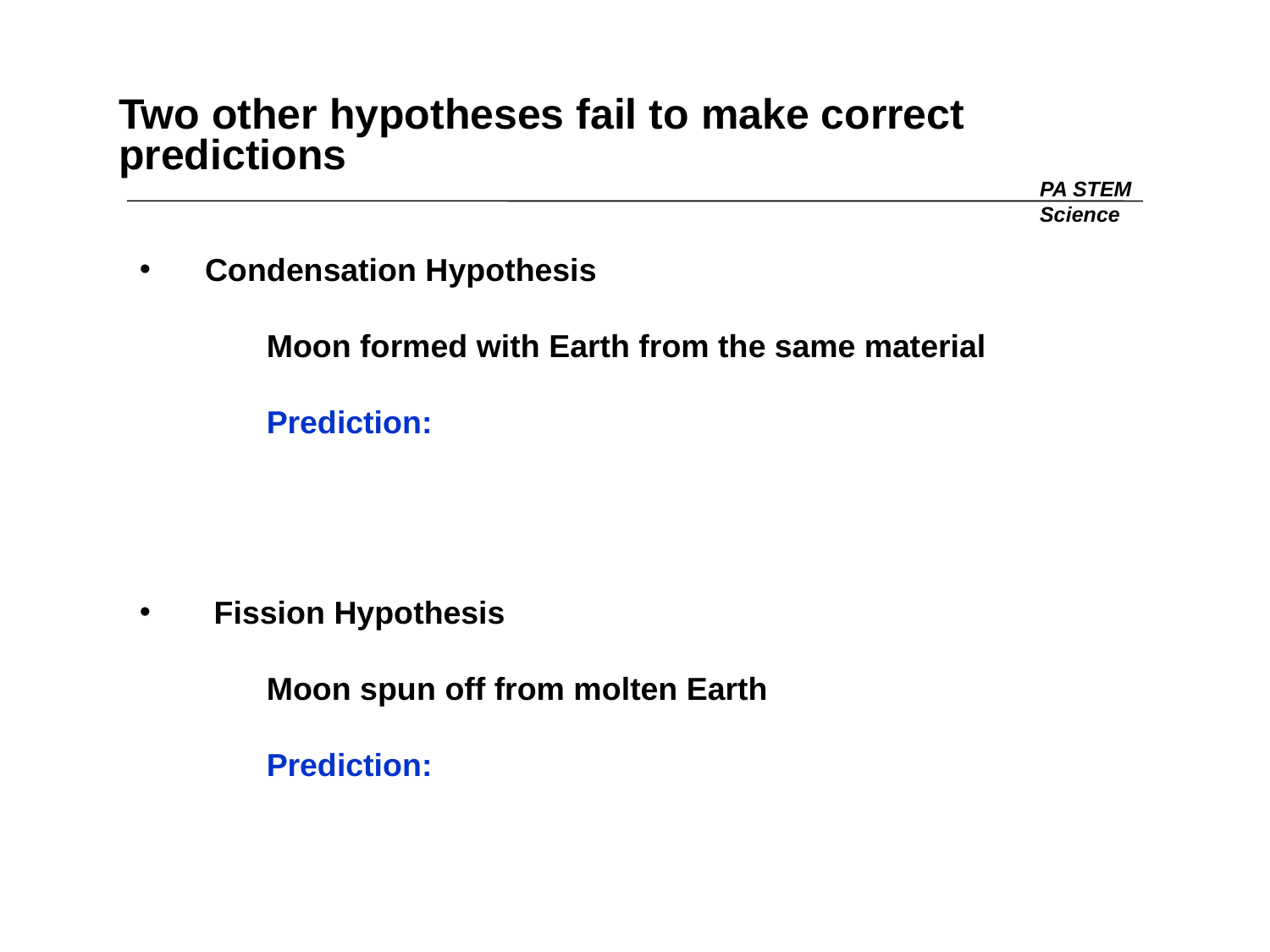

# Two other hypotheses fail to make correct predictions
PA STEM
Science

    Condensation Hypothesis

	Moon formed with Earth from the same material

	Prediction:

     Fission Hypothesis

	Moon spun off from molten Earth

	Prediction: